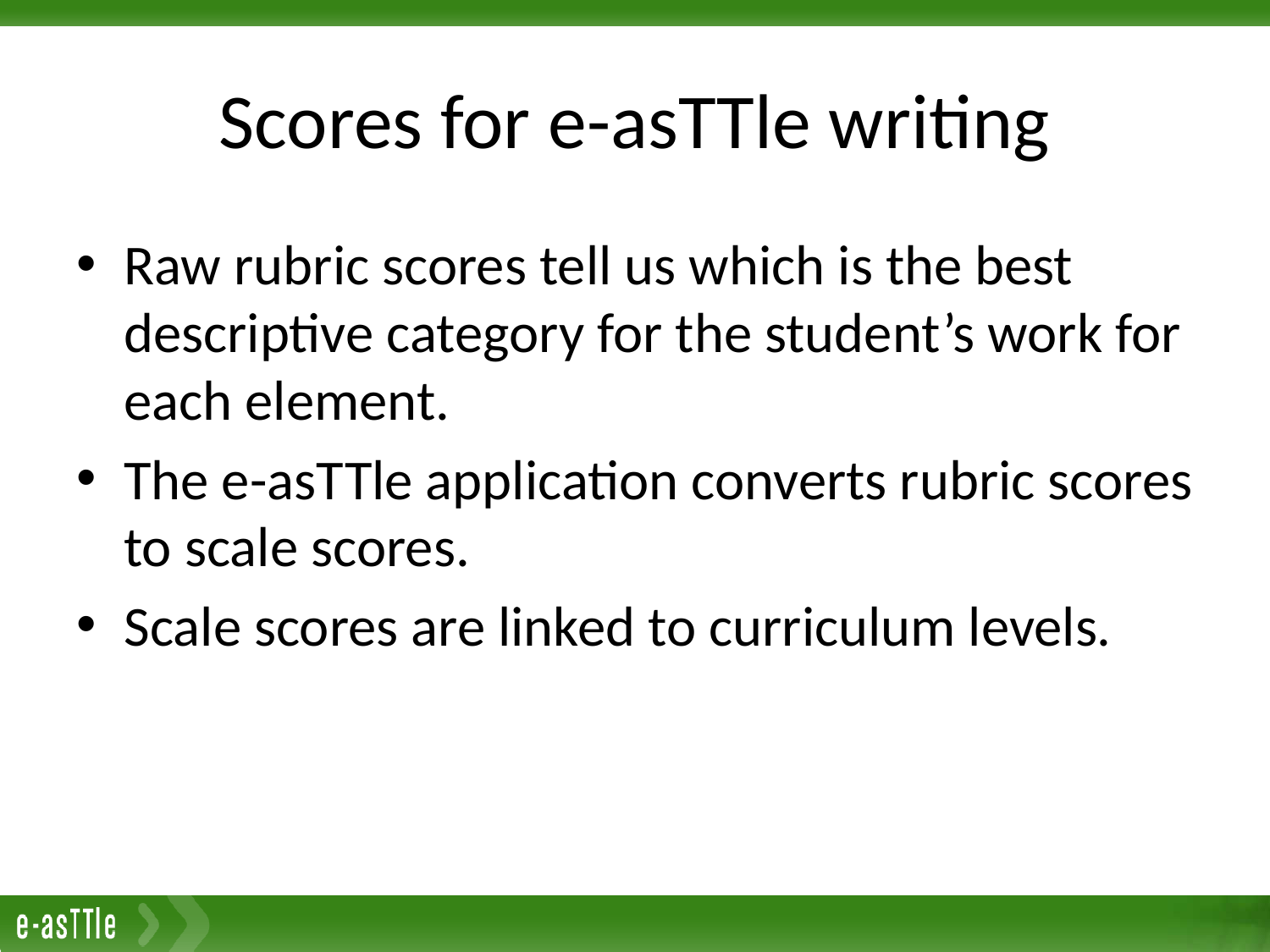

# Scores for e-asTTle writing
Raw rubric scores tell us which is the best descriptive category for the student’s work for each element.
The e-asTTle application converts rubric scores to scale scores.
Scale scores are linked to curriculum levels.